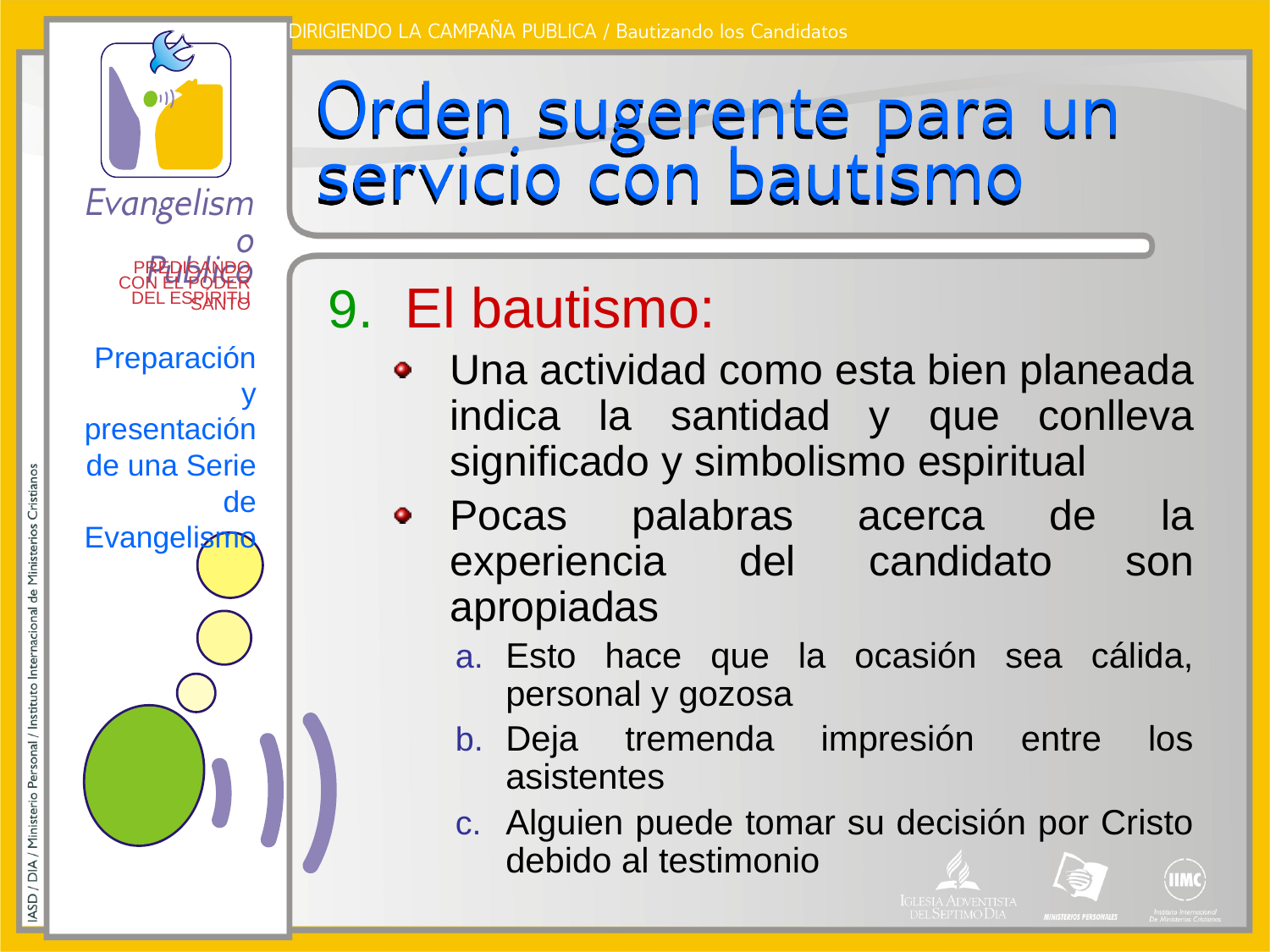

DIRIGIENDO LA CAMPAÑA PUBLICA / Bautizando los Candidatos
# Orden sugerente para un servicio con bautismo
El bautismo:
Una actividad como esta bien planeada indica la santidad y que conlleva significado y simbolismo espiritual
Pocas palabras acerca de la experiencia del candidato son apropiadas
Esto hace que la ocasión sea cálida, personal y gozosa
Deja tremenda impresión entre los asistentes
Alguien puede tomar su decisión por Cristo debido al testimonio